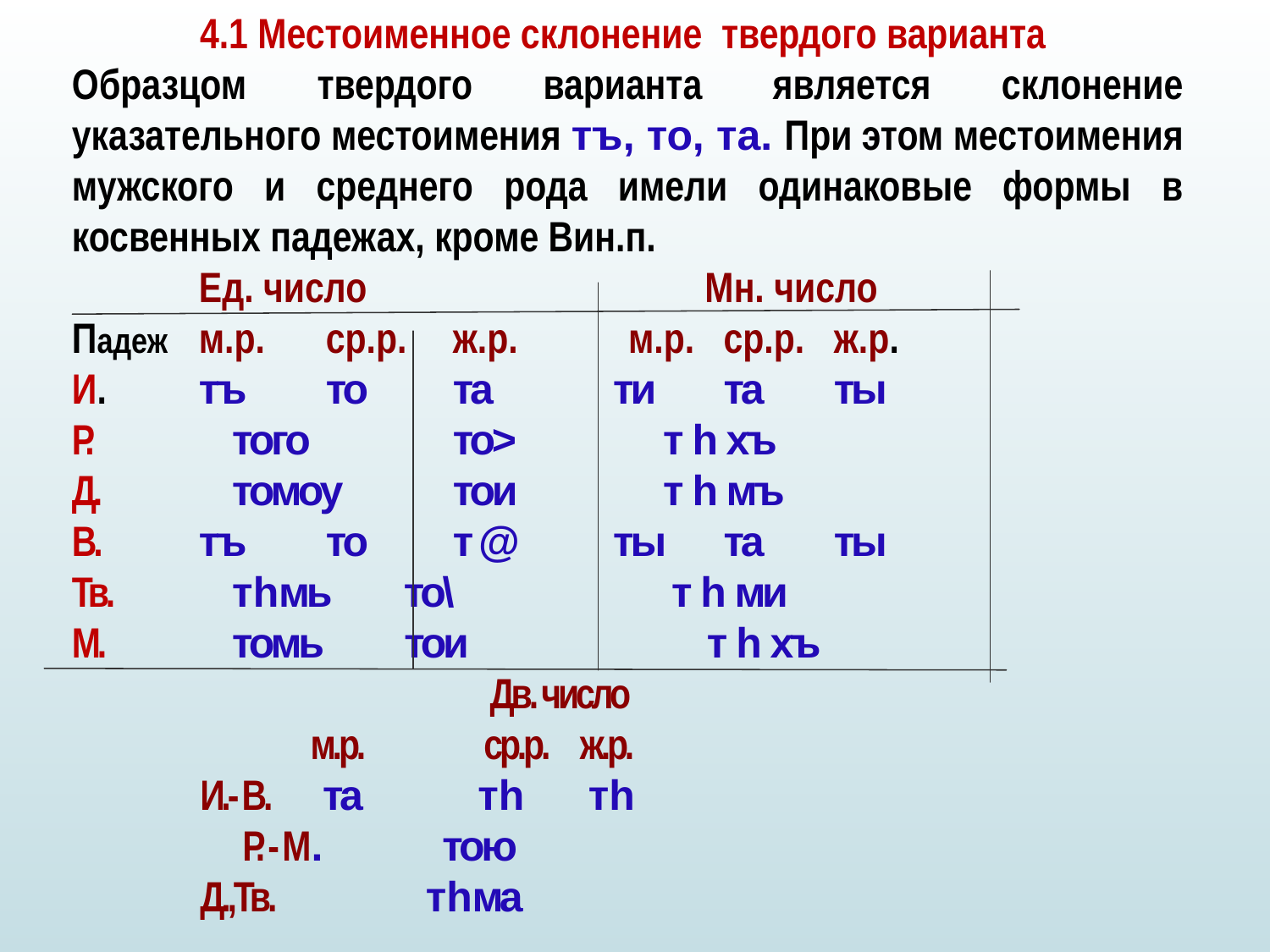

4.1 Местоименное склонение  твердого варианта
Образцом твердого варианта является склонение указательного местоимения тъ, то, та. При этом местоимения мужского и среднего рода имели одинаковые формы в косвенных падежах, кроме Вин.п.
 	Ед. число	                          Мн. число
Падеж	м.р.	ср.р.	ж.р.	     м.р.   ср.р.	ж.р.
И.	тъ	то	та	    ти	  та	ты
Р.	    того	 	то>	          т h хъ
Д.	    томоу	тои	          т h мъ
В.	тъ	то	т @	    ты	  та	ты
Тв.	    тhмь         то\	           т h ми
М.	    томь          тои 		т h хъ
                                                                   Дв. число
 	             м.р.	     ср.р.	ж.р.
               И.- В.        та	   тh	 тh
                           Р. - М.	              тою
               Д.,Тв.	            тhма